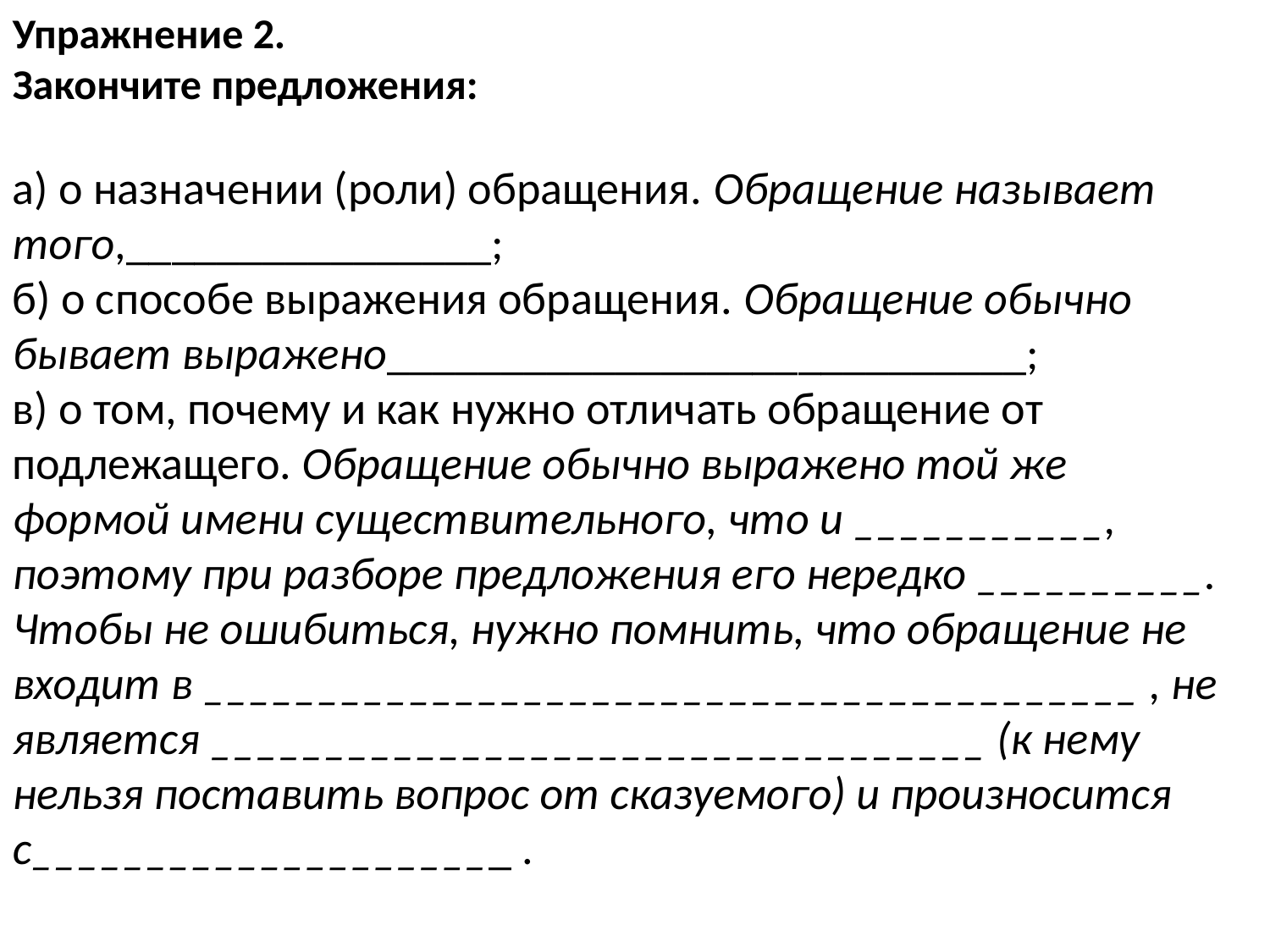

Упражнение 2.
Закончите предложения:

а) о назначении (роли) обращения. Обращение называет того,________________;
б) о способе выражения обращения. Обращение обычно бывает выражено____________________________;
в) о том, почему и как нужно отличать обращение от подлежащего. Обращение обычно выражено той же формой имени существительного, что и ___________, поэтому при разборе предложения его нередко __________. Чтобы не ошибиться, нужно помнить, что обращение не входит в _________________________________________ , не является __________________________________ (к нему нельзя поставить вопрос от сказуемого) и произносится с_____________________ .